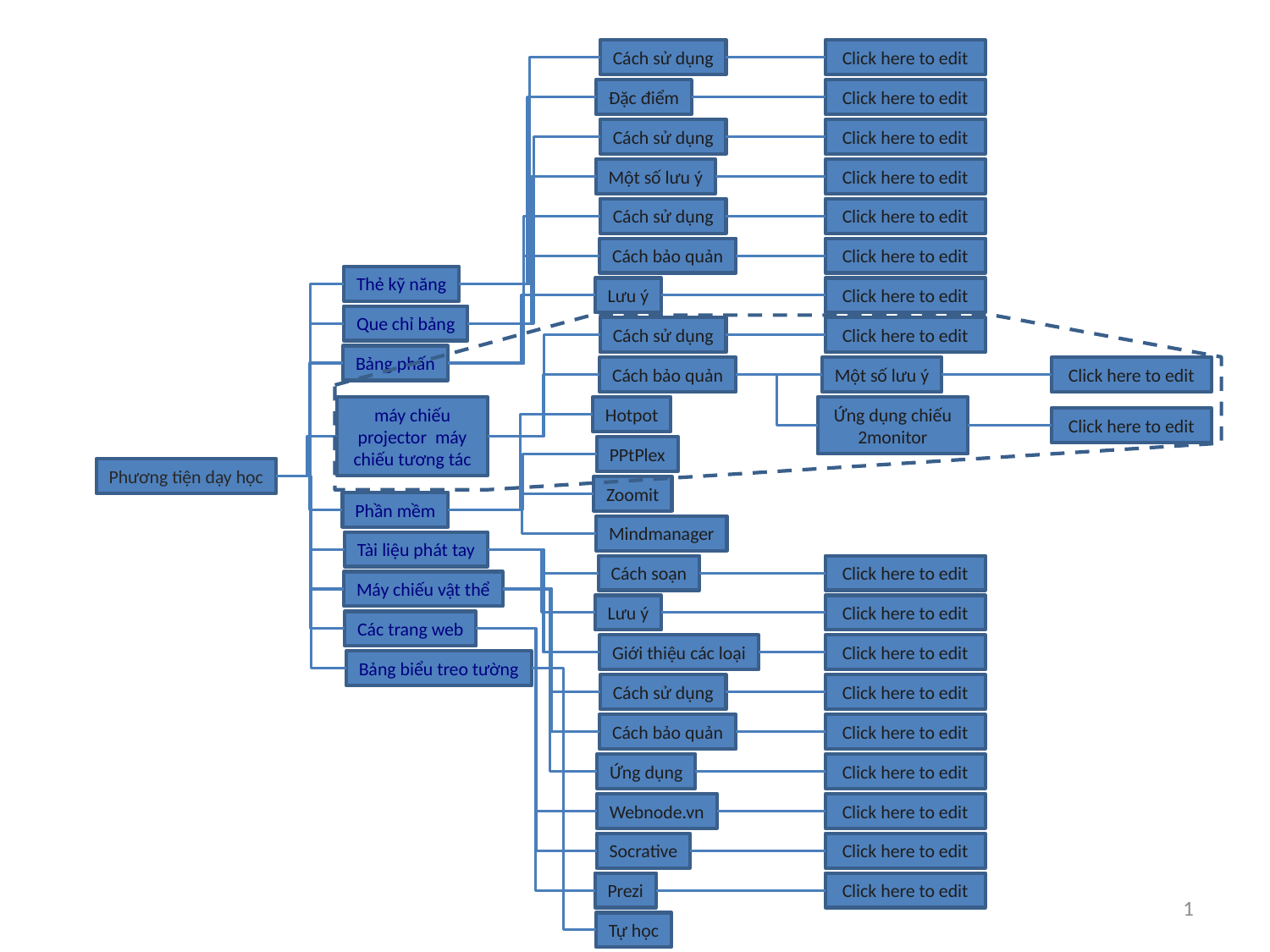

Cách sử dụng
 Click here to edit
Đặc điểm
 Click here to edit
Cách sử dụng
 Click here to edit
Một số lưu ý
 Click here to edit
Cách sử dụng
 Click here to edit
Cách bảo quản
 Click here to edit
Thẻ kỹ năng
Lưu ý
 Click here to edit
Que chỉ bảng

Cách sử dụng
 Click here to edit
Bảng phấn
Cách bảo quản
Một số lưu ý
 Click here to edit
máy chiếu projector  máy chiếu tương tác
Hotpot
Ứng dụng chiếu 2monitor
 Click here to edit
PPtPlex
Phương tiện dạy học
Zoomit
Phần mềm
Mindmanager
Tài liệu phát tay
Cách soạn
 Click here to edit
Máy chiếu vật thể
Lưu ý
 Click here to edit
Các trang web
Giới thiệu các loại
 Click here to edit
Bảng biểu treo tường
Cách sử dụng
 Click here to edit
Cách bảo quản
 Click here to edit
Ứng dụng
 Click here to edit
Webnode.vn
 Click here to edit
Socrative
 Click here to edit
Prezi
 Click here to edit
Tự học

1